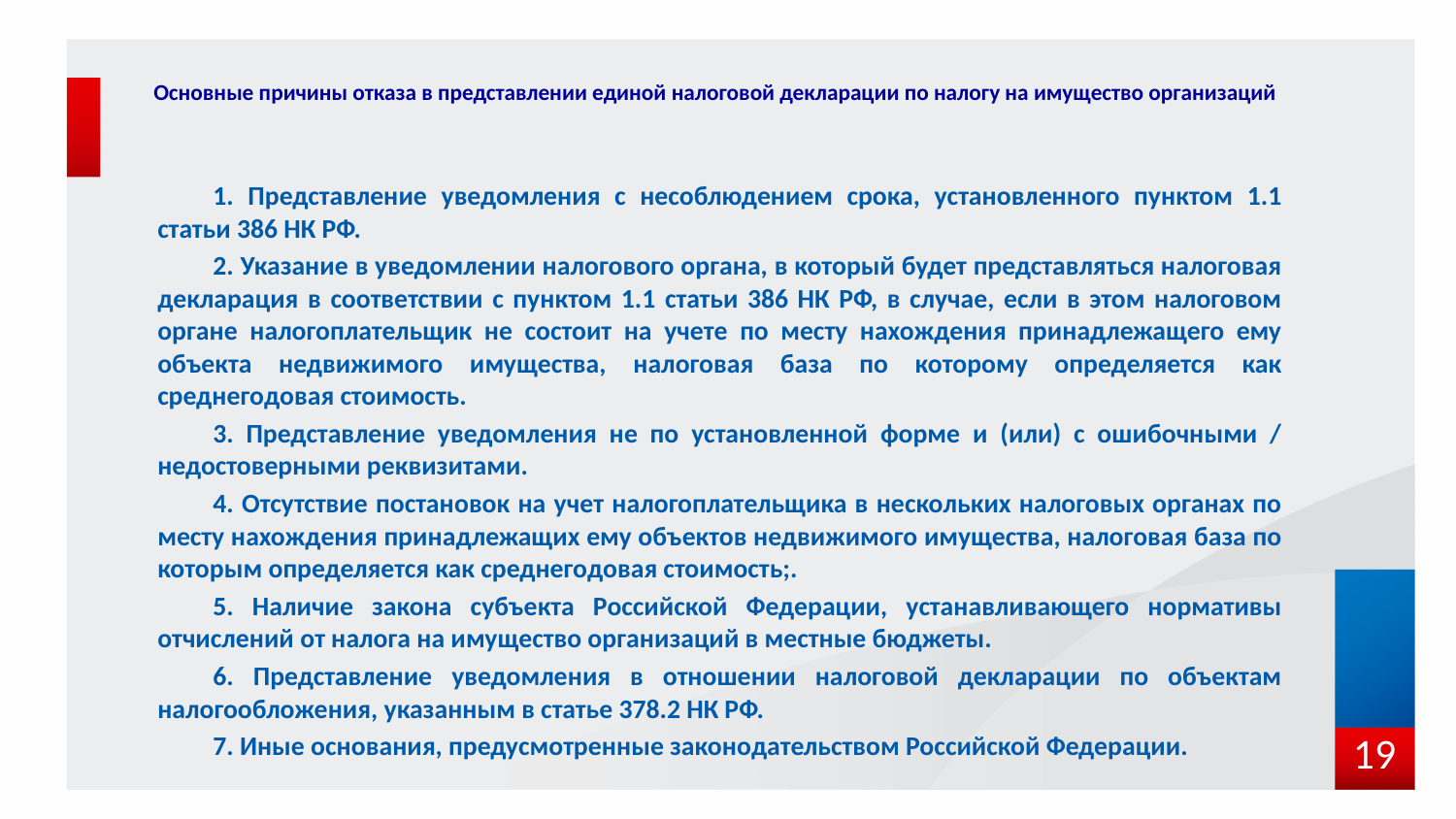

# Основные причины отказа в представлении единой налоговой декларации по налогу на имущество организаций

1. Представление уведомления с несоблюдением срока, установленного пунктом 1.1 статьи 386 НК РФ.
2. Указание в уведомлении налогового органа, в который будет представляться налоговая декларация в соответствии с пунктом 1.1 статьи 386 НК РФ, в случае, если в этом налоговом органе налогоплательщик не состоит на учете по месту нахождения принадлежащего ему объекта недвижимого имущества, налоговая база по которому определяется как среднегодовая стоимость.
3. Представление уведомления не по установленной форме и (или) с ошибочными / недостоверными реквизитами.
4. Отсутствие постановок на учет налогоплательщика в нескольких налоговых органах по месту нахождения принадлежащих ему объектов недвижимого имущества, налоговая база по которым определяется как среднегодовая стоимость;.
5. Наличие закона субъекта Российской Федерации, устанавливающего нормативы отчислений от налога на имущество организаций в местные бюджеты.
6. Представление уведомления в отношении налоговой декларации по объектам налогообложения, указанным в статье 378.2 НК РФ.
7. Иные основания, предусмотренные законодательством Российской Федерации.

19